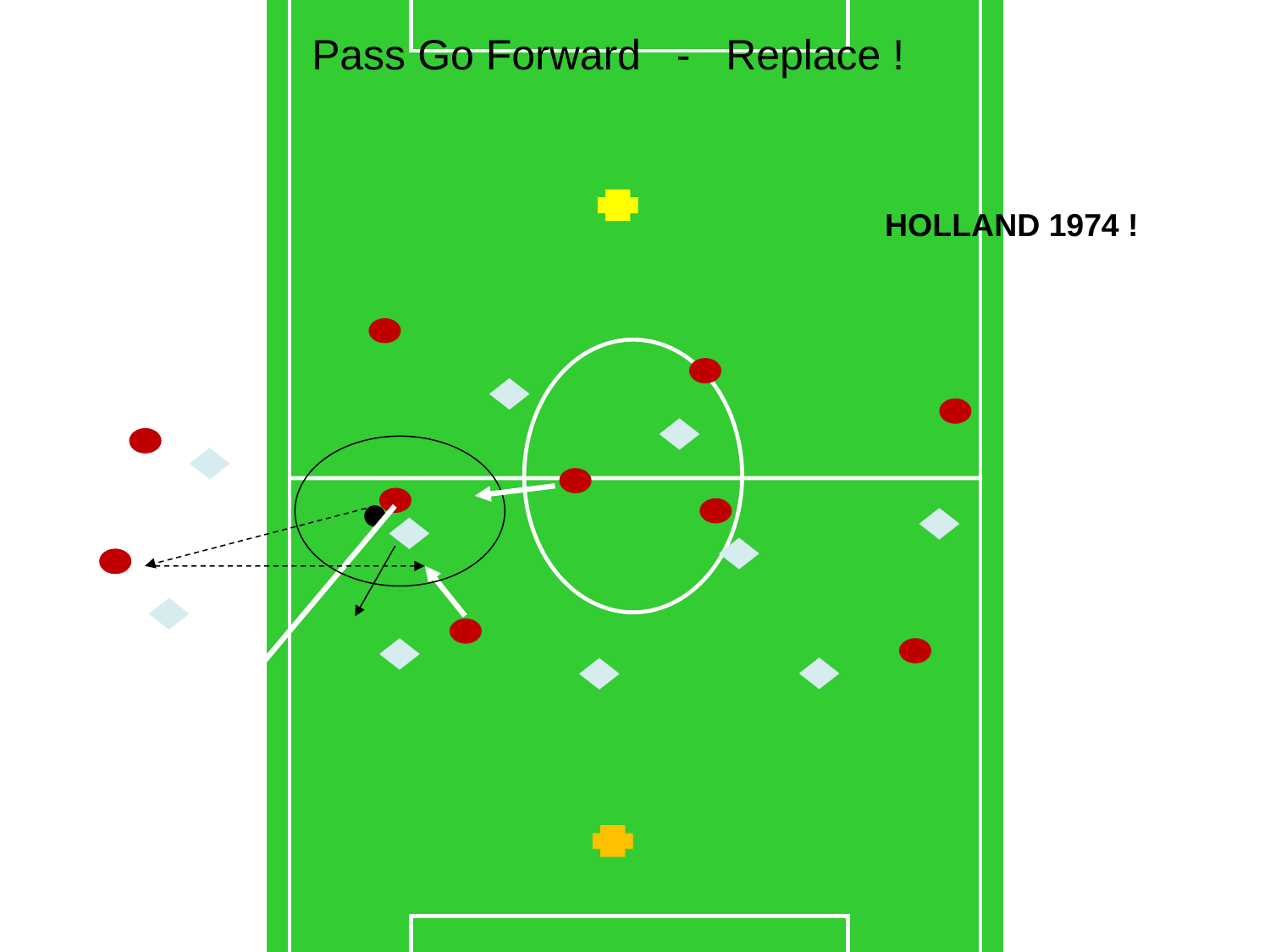

Pass Go Forward   -   Replace !

HOLLAND 1974 !